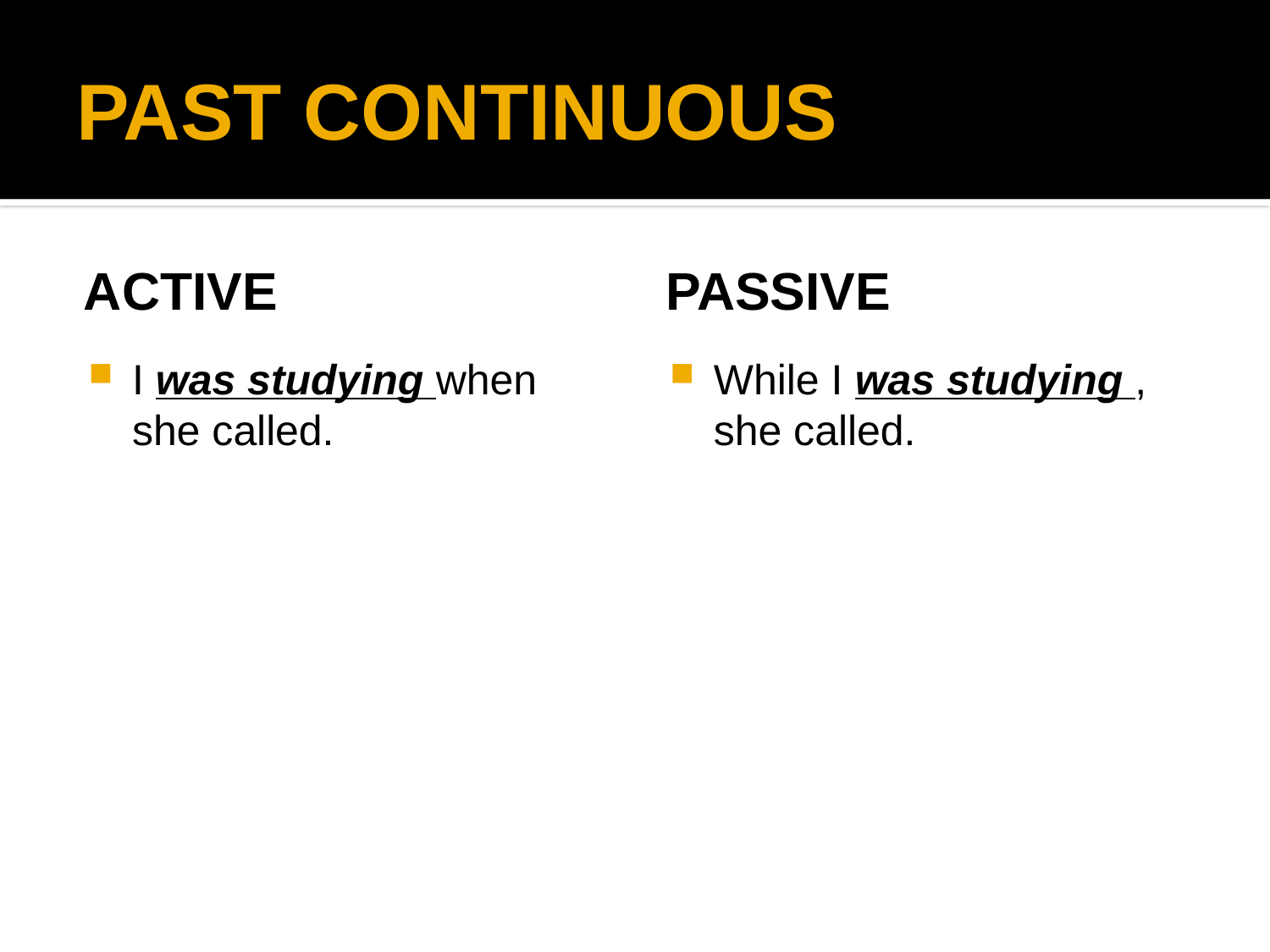

# PAST CONTINUOUS
active
passive
I was studying when she called.
While I was studying , she called.